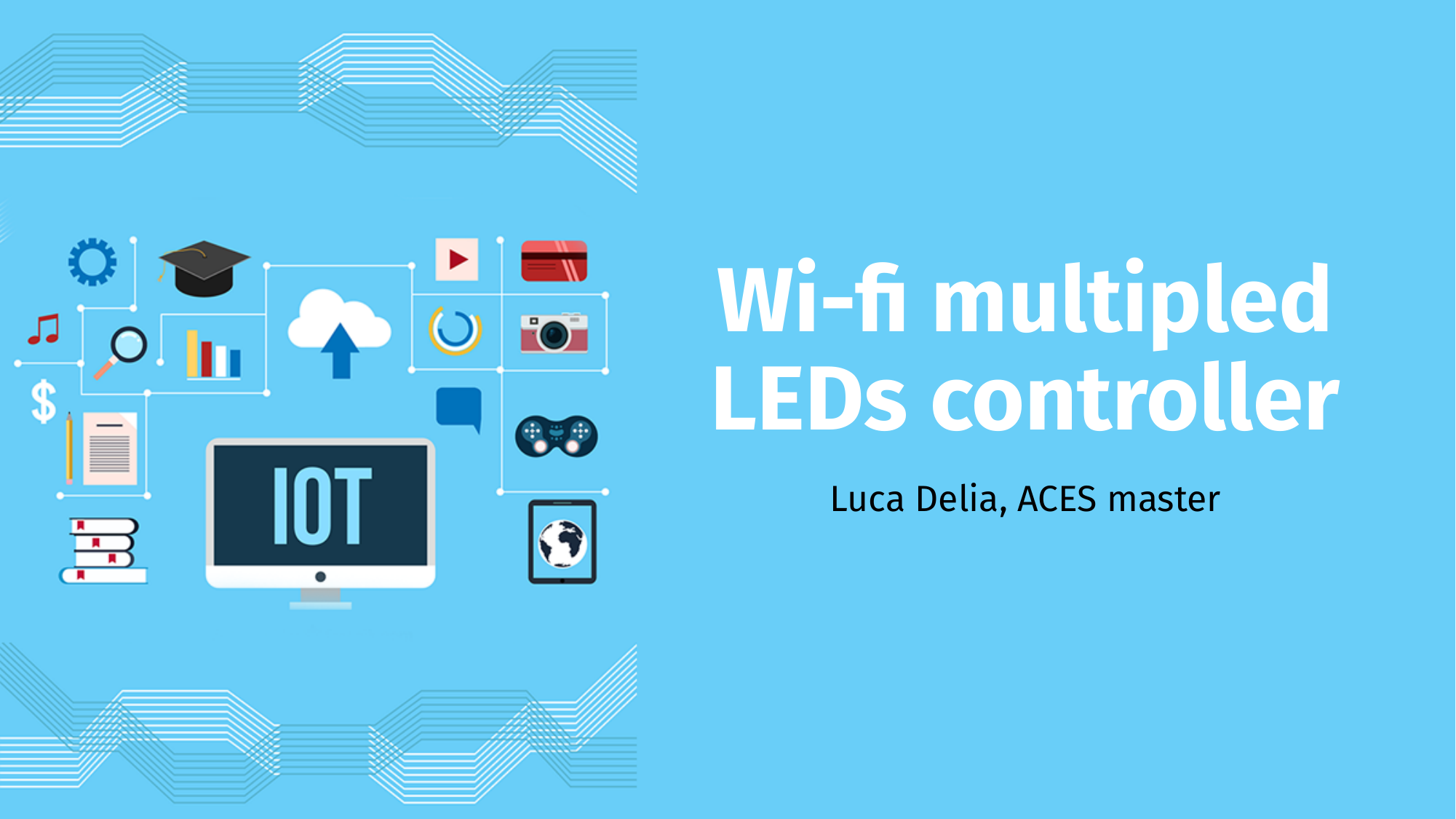

# Wi-fi multipled LEDs controller
Luca Delia, ACES master